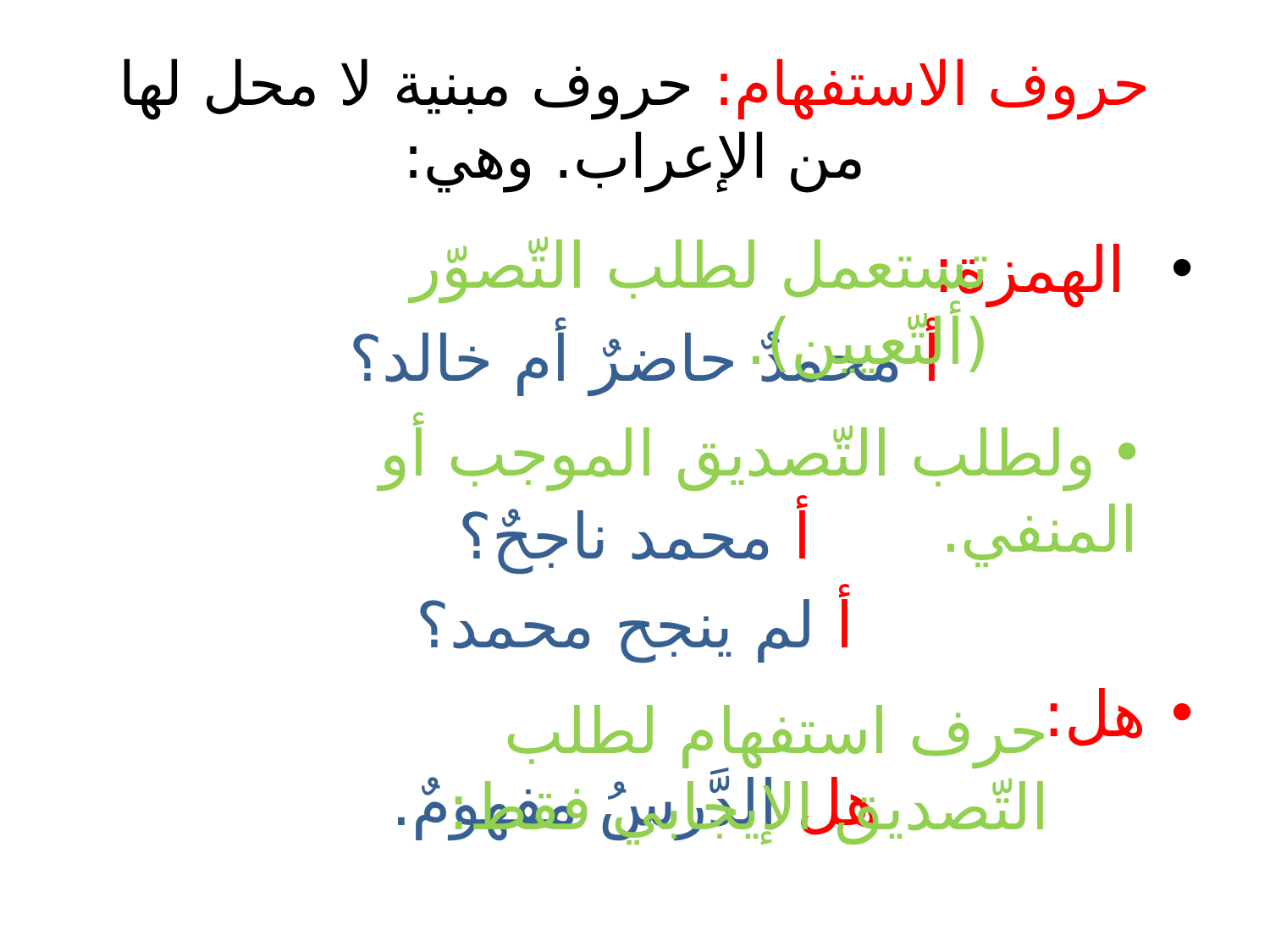

# حروف الاستفهام: حروف مبنية لا محل لها من الإعراب. وهي:
تستعمل لطلب التّصوّر (ألتّعيين).
 الهمزة:
أ محمدٌ حاضرٌ أم خالد؟

أ محمد ناجحٌ؟
أ لم ينجح محمد؟
هل:
هل الدَّرسُ مفهومٌ.

 ولطلب التّصديق الموجب أو المنفي.
حرف استفهام لطلب التّصديق الإيجابي فقط: